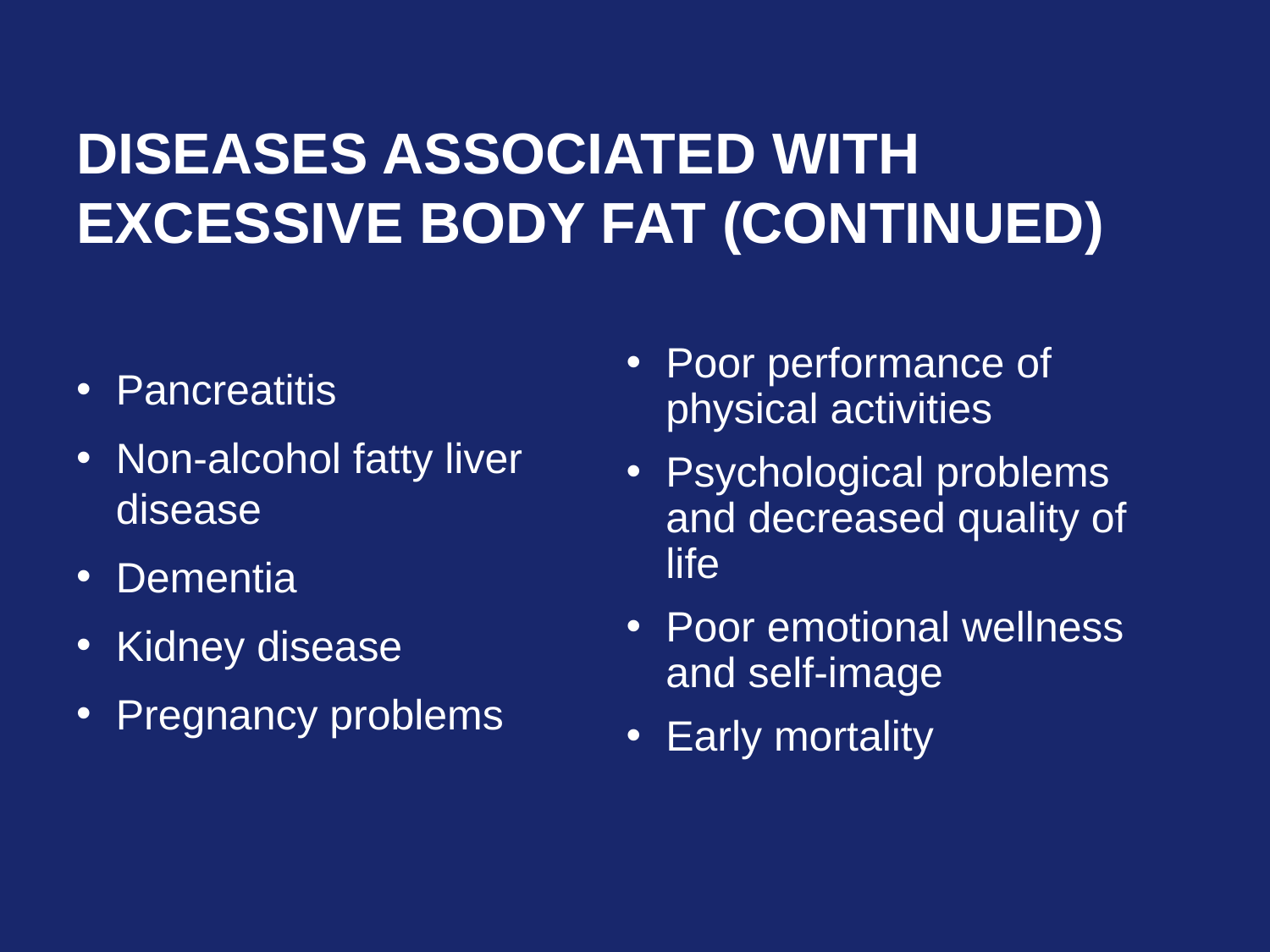

# Diseases Associated with Excessive Body Fat (Continued)
Pancreatitis
Non-alcohol fatty liver disease
Dementia
Kidney disease
Pregnancy problems
Poor performance of physical activities
Psychological problems and decreased quality of life
Poor emotional wellness and self-image
Early mortality